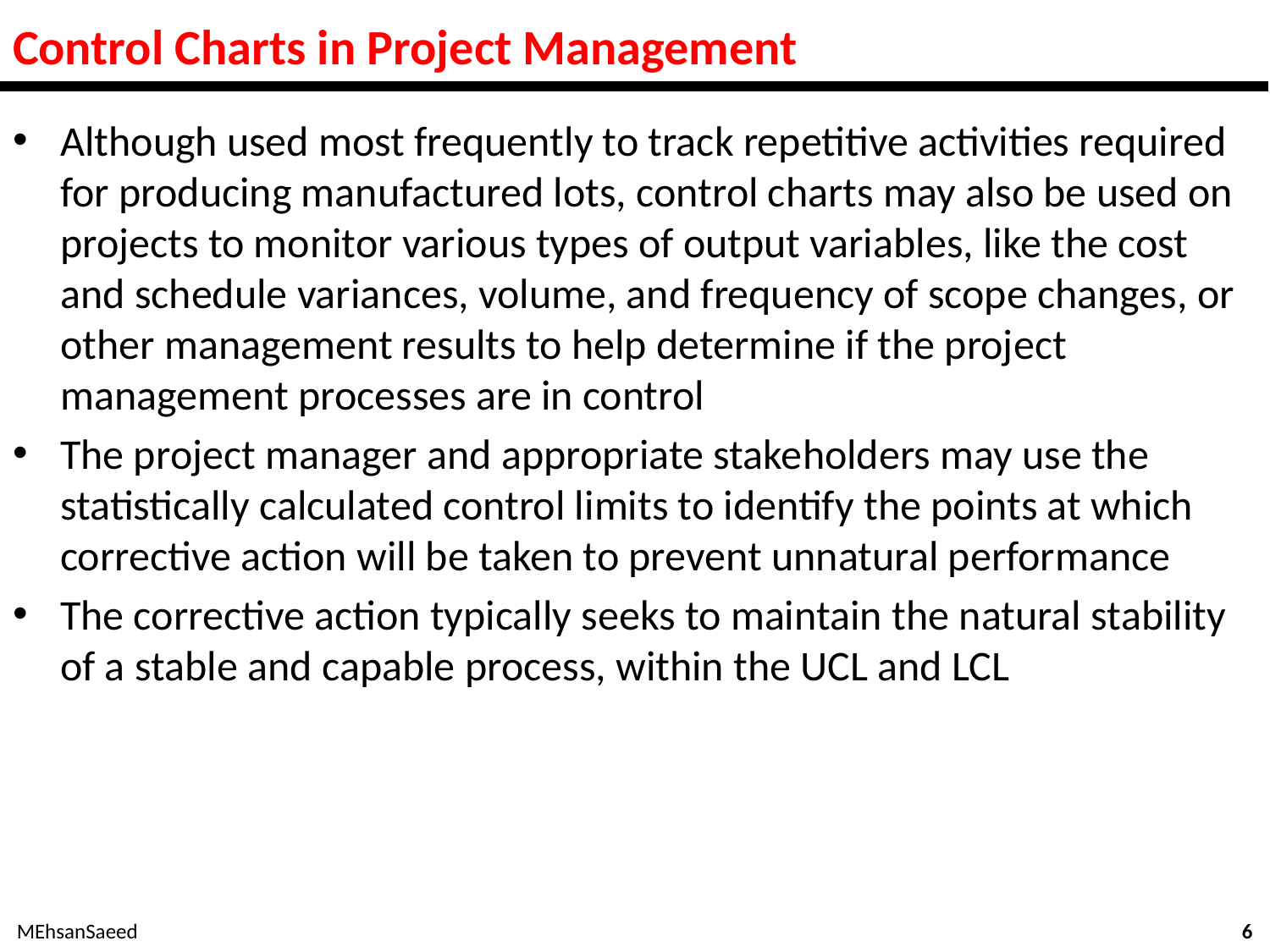

# Control Charts in Project Management
Although used most frequently to track repetitive activities required for producing manufactured lots, control charts may also be used on projects to monitor various types of output variables, like the cost and schedule variances, volume, and frequency of scope changes, or other management results to help determine if the project management processes are in control
The project manager and appropriate stakeholders may use the statistically calculated control limits to identify the points at which corrective action will be taken to prevent unnatural performance
The corrective action typically seeks to maintain the natural stability of a stable and capable process, within the UCL and LCL
MEhsanSaeed
6